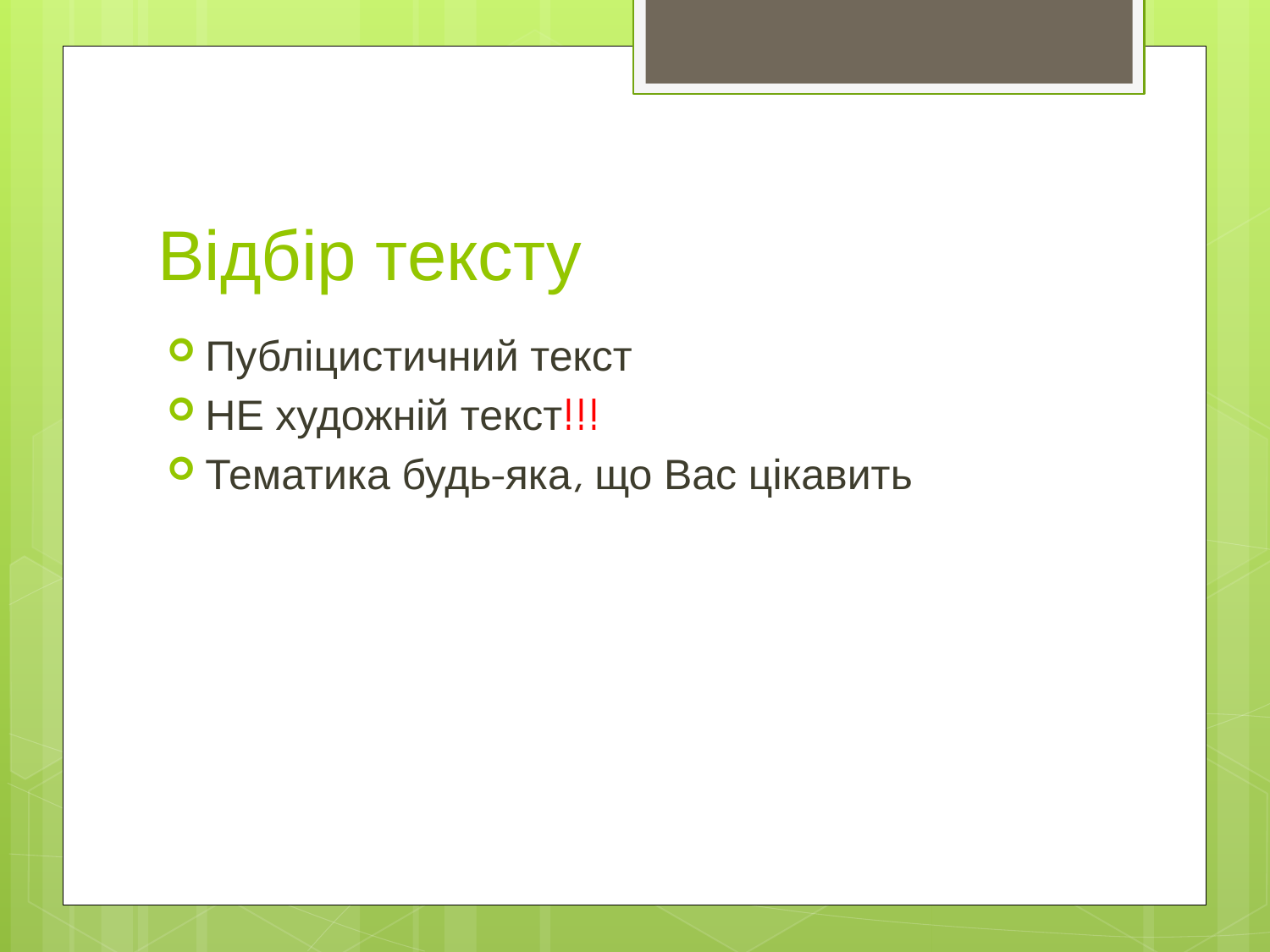

# Відбір тексту
Публіцистичний текст
НЕ художній текст!!!
Тематика будь-яка, що Вас цікавить